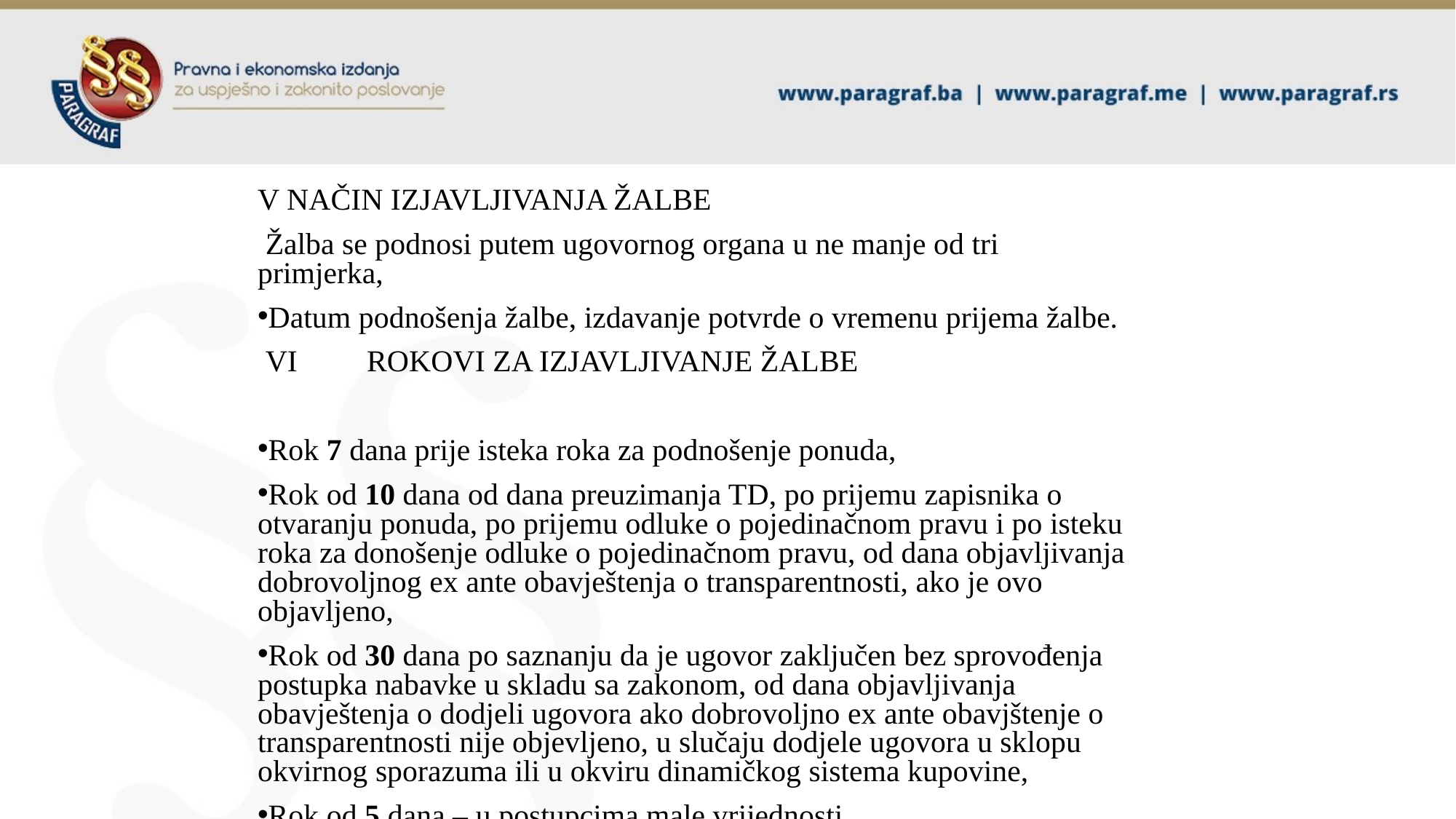

V NAČIN IZJAVLJIVANJA ŽALBE
 Žalba se podnosi putem ugovornog organa u ne manje od tri primjerka,
Datum podnošenja žalbe, izdavanje potvrde o vremenu prijema žalbe.
 VI 	ROKOVI ZA IZJAVLJIVANJE ŽALBE

Rok 7 dana prije isteka roka za podnošenje ponuda,
Rok od 10 dana od dana preuzimanja TD, po prijemu zapisnika o otvaranju ponuda, po prijemu odluke o pojedinačnom pravu i po isteku roka za donošenje odluke o pojedinačnom pravu, od dana objavljivanja dobrovoljnog ex ante obavještenja o transparentnosti, ako je ovo objavljeno,
Rok od 30 dana po saznanju da je ugovor zaključen bez sprovođenja postupka nabavke u skladu sa zakonom, od dana objavljivanja obavještenja o dodjeli ugovora ako dobrovoljno ex ante obavjštenje o transparentnosti nije objevljeno, u slučaju dodjele ugovora u sklopu okvirnog sporazuma ili u okviru dinamičkog sistema kupovine,
Rok od 5 dana – u postupcima male vrijednosti.